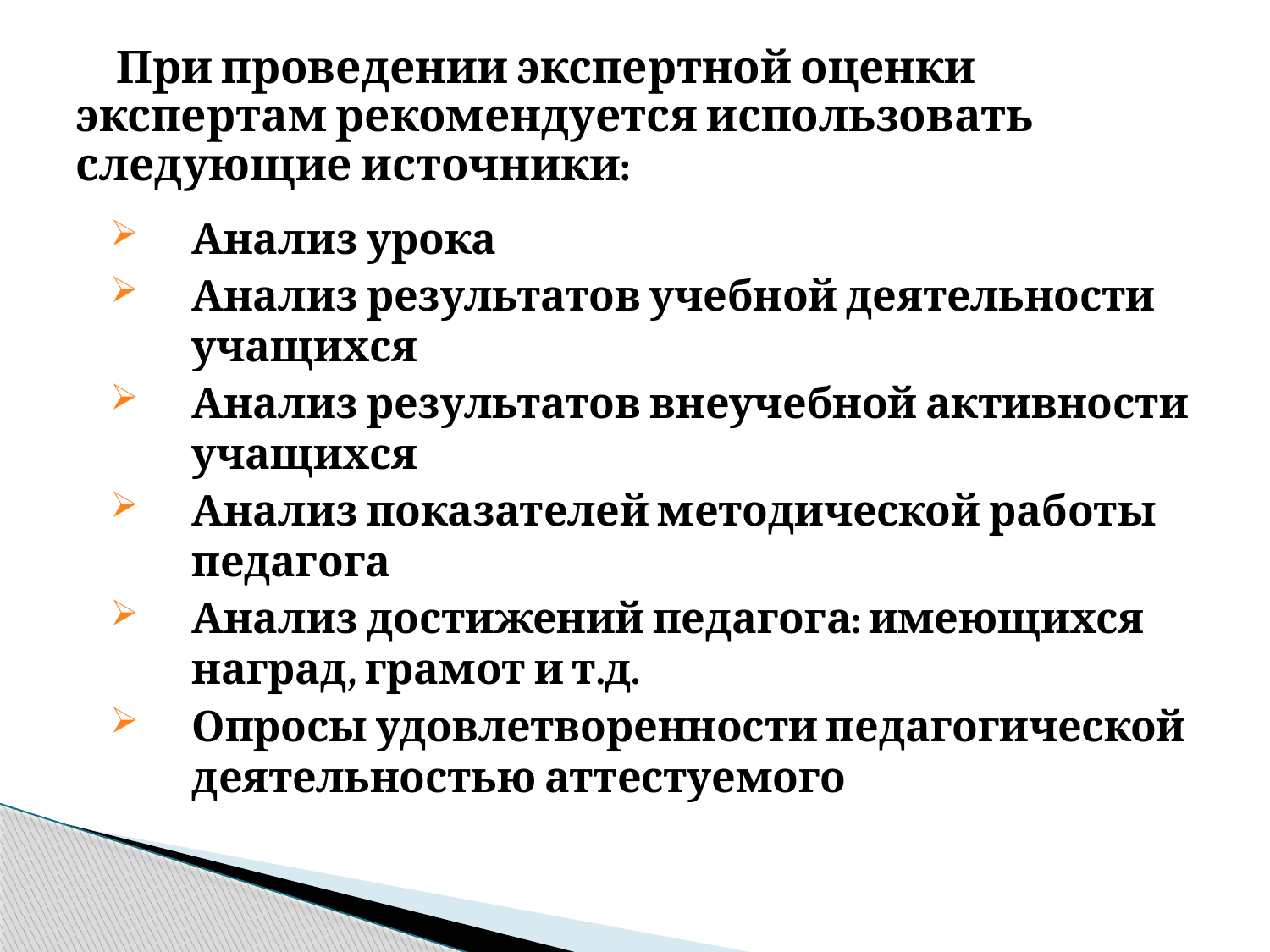

# При проведении экспертной оценки экспертам рекомендуется использовать следующие источники:
Анализ урока
Анализ результатов учебной деятельности учащихся
Анализ результатов внеучебной активности учащихся
Анализ показателей методической работы педагога
Анализ достижений педагога: имеющихся наград, грамот и т.д.
Опросы удовлетворенности педагогической деятельностью аттестуемого